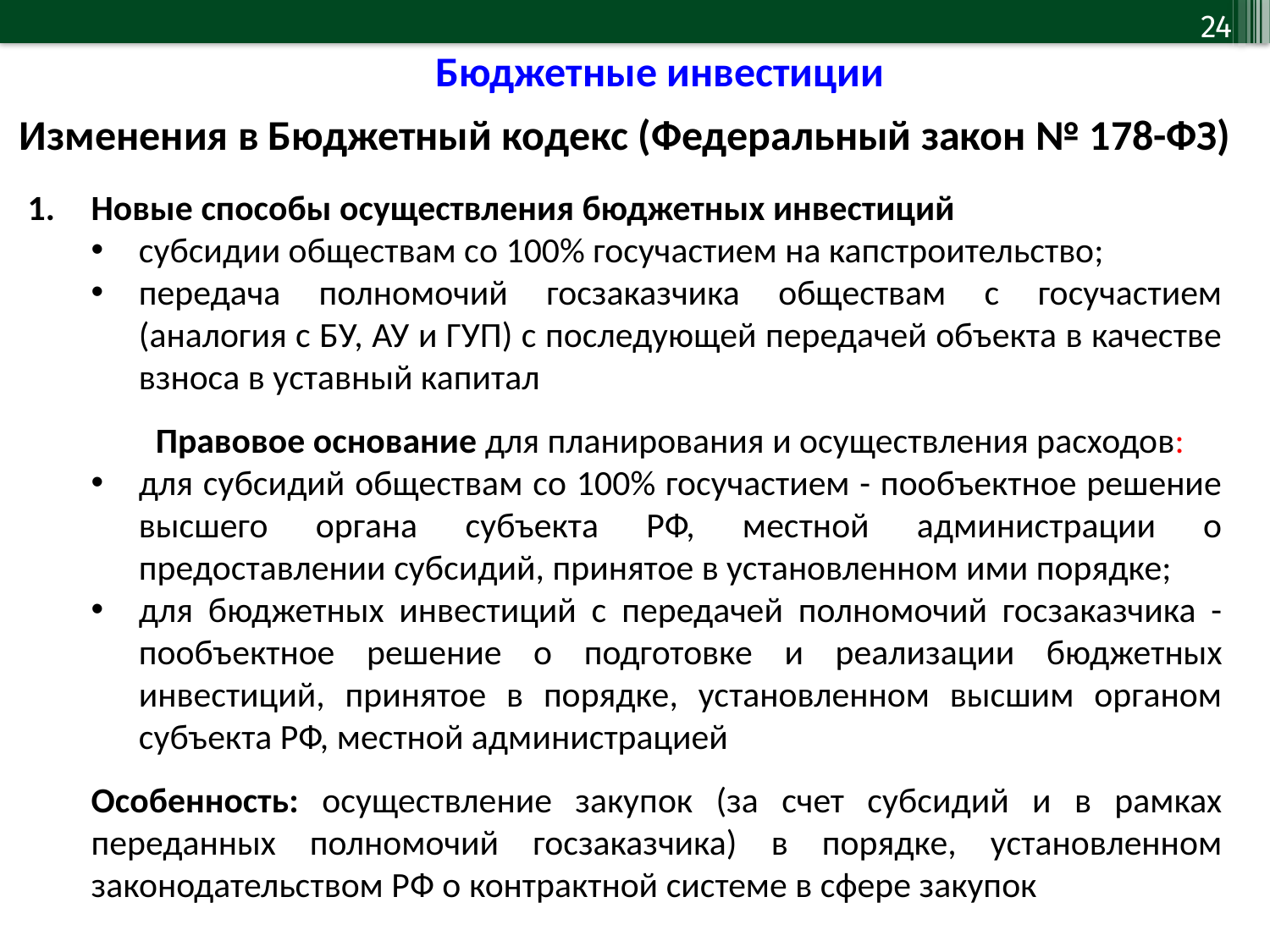

Бюджетные инвестиции
Изменения в Бюджетный кодекс (Федеральный закон № 178-ФЗ)
Новые способы осуществления бюджетных инвестиций
субсидии обществам со 100% госучастием на капстроительство;
передача полномочий госзаказчика обществам с госучастием (аналогия с БУ, АУ и ГУП) с последующей передачей объекта в качестве взноса в уставный капитал

	Правовое основание для планирования и осуществления расходов:
для субсидий обществам со 100% госучастием - пообъектное решение высшего органа субъекта РФ, местной администрации о предоставлении субсидий, принятое в установленном ими порядке;
для бюджетных инвестиций с передачей полномочий госзаказчика - пообъектное решение о подготовке и реализации бюджетных инвестиций, принятое в порядке, установленном высшим органом субъекта РФ, местной администрацией

Особенность: осуществление закупок (за счет субсидий и в рамках переданных полномочий госзаказчика) в порядке, установленном законодательством РФ о контрактной системе в сфере закупок